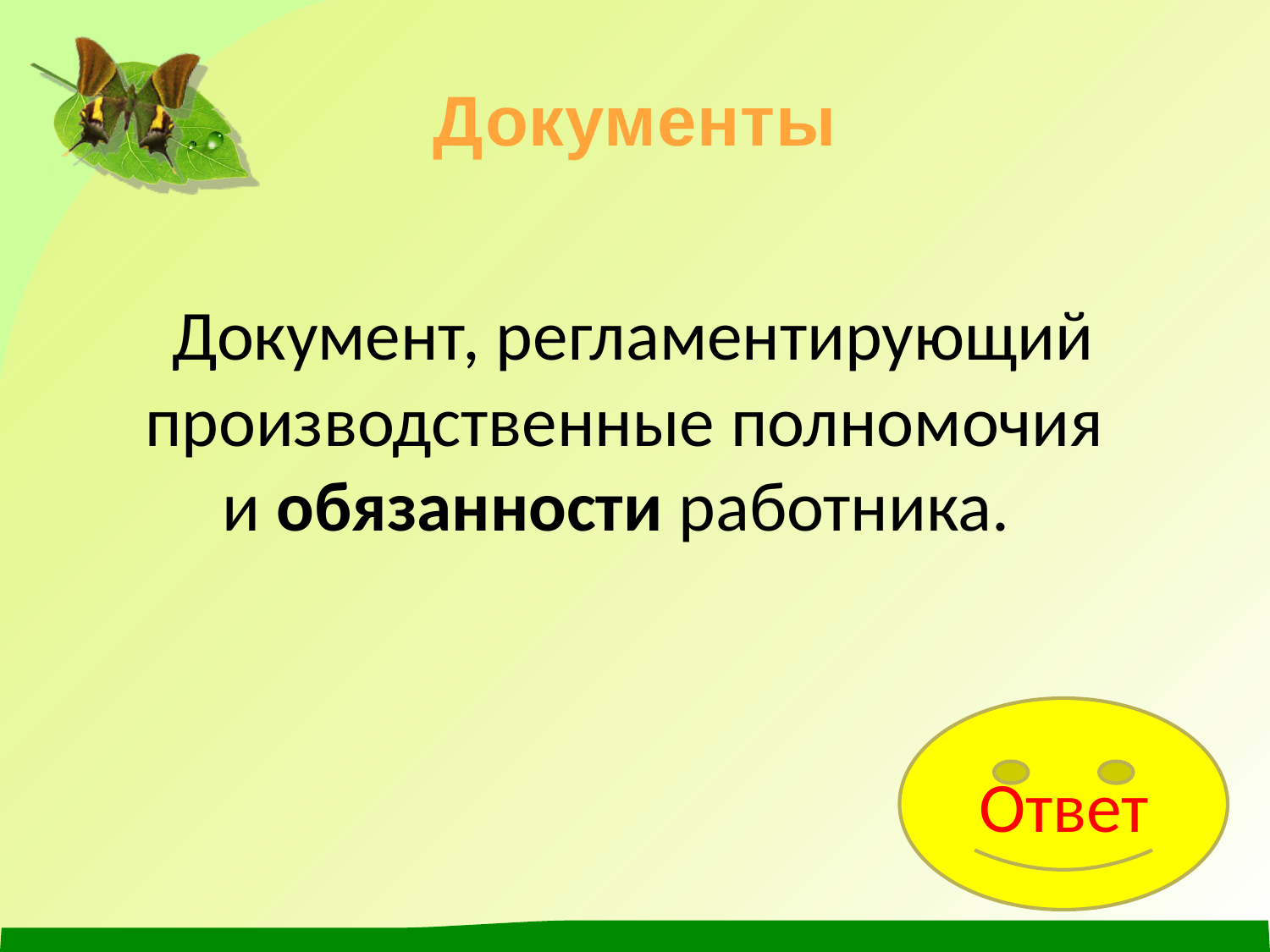

Документы
# Документ, регламентирующий производственные полномочия и обязанности работника.
Ответ